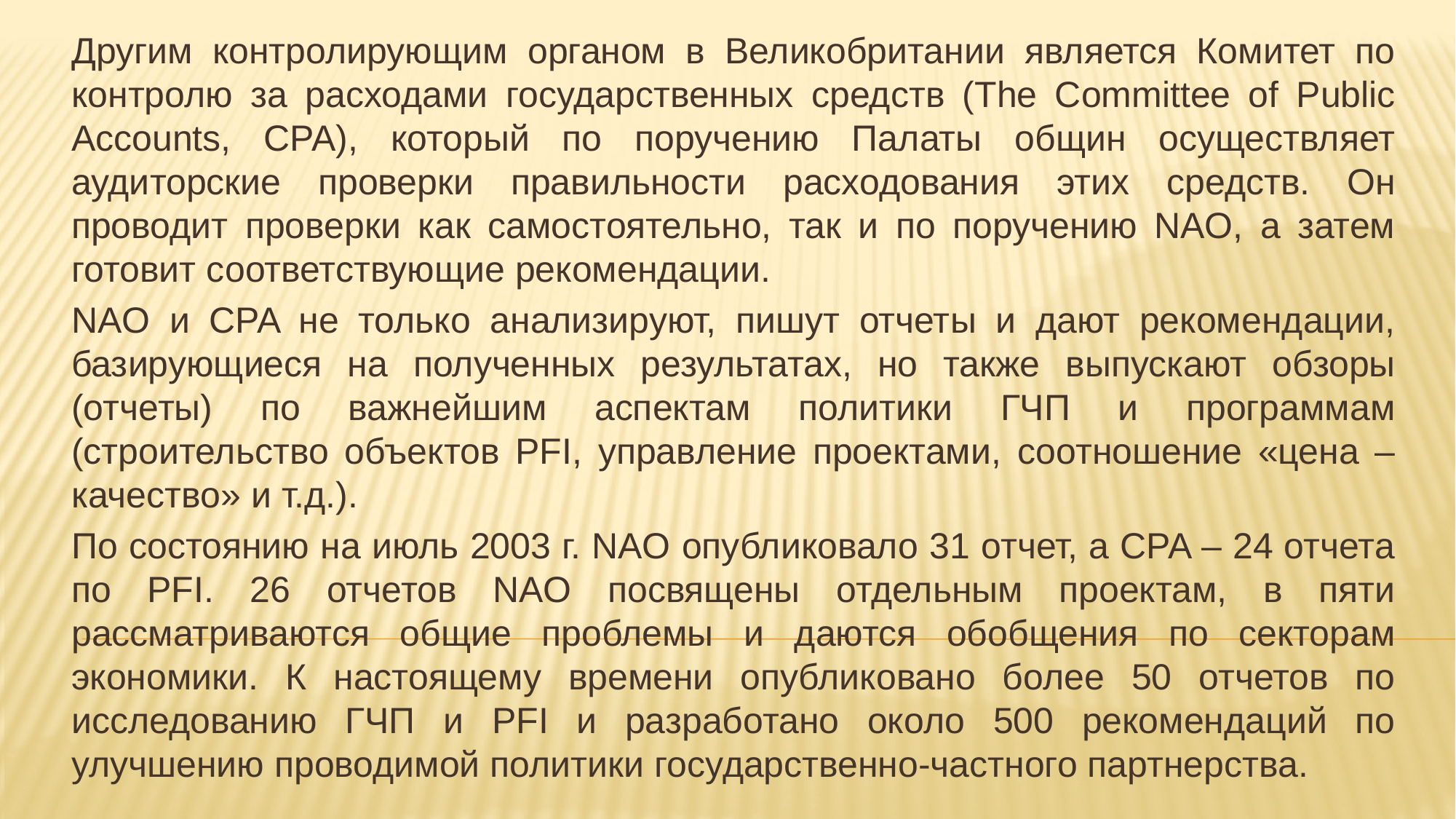

Другим контролирующим органом в Великобритании является Комитет по контролю за расходами государственных средств (The Committee of Public Accounts, СPA), который по поручению Палаты общин осуществляет аудиторские проверки правильности расходования этих средств. Он проводит проверки как самостоятельно, так и по поручению NAO, а затем готовит соответствующие рекомендации.
NAO и СPA не только анализируют, пишут отчеты и дают рекомендации, базирующиеся на полученных результатах, но также выпускают обзоры (отчеты) по важнейшим аспектам политики ГЧП и программам (строительство объектов PFI, управление проектами, соотношение «цена – качество» и т.д.).
По состоянию на июль 2003 г. NAO опубликовало 31 отчет, а СPA – 24 отчета по PFI. 26 отчетов NAO посвящены отдельным проектам, в пяти рассматриваются общие проблемы и даются обобщения по секторам экономики. К настоящему времени опубликовано более 50 отчетов по исследованию ГЧП и PFI и разработано около 500 рекомендаций по улучшению проводимой политики государственно-частного партнерства.